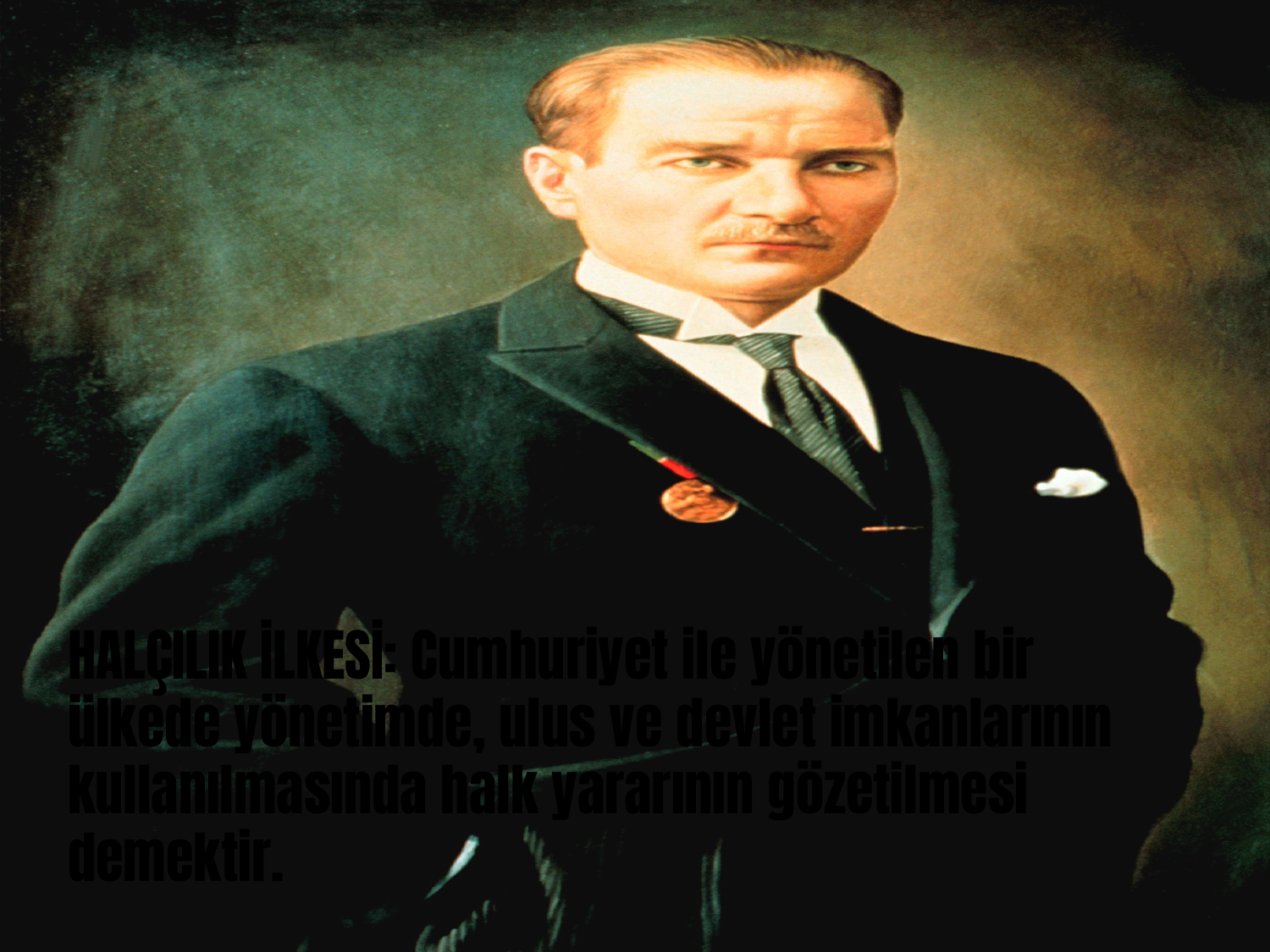

#
HALÇILIK İLKESİ: Cumhuriyet ile yönetilen bir ülkede yönetimde, ulus ve devlet imkanlarının kullanılmasında halk yararının gözetilmesi demektir.